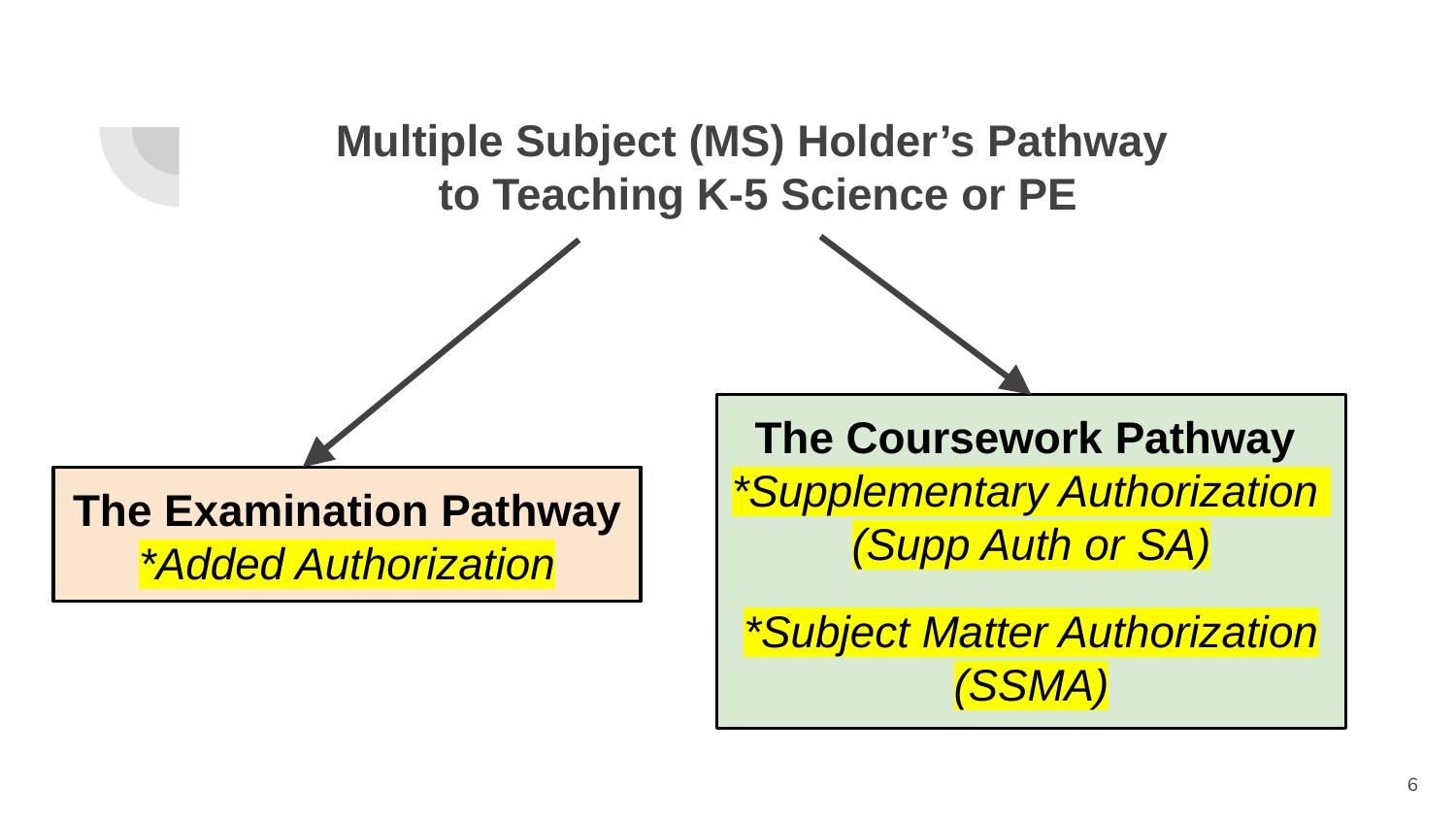

# Multiple Subject (MS) Holder’s Pathway
to Teaching K-5 Science or PE

The Coursework Pathway
*Supplementary Authorization  (Supp Auth or SA)

*Subject Matter Authorization (SSMA)
The Examination Pathway
*Added Authorization
6